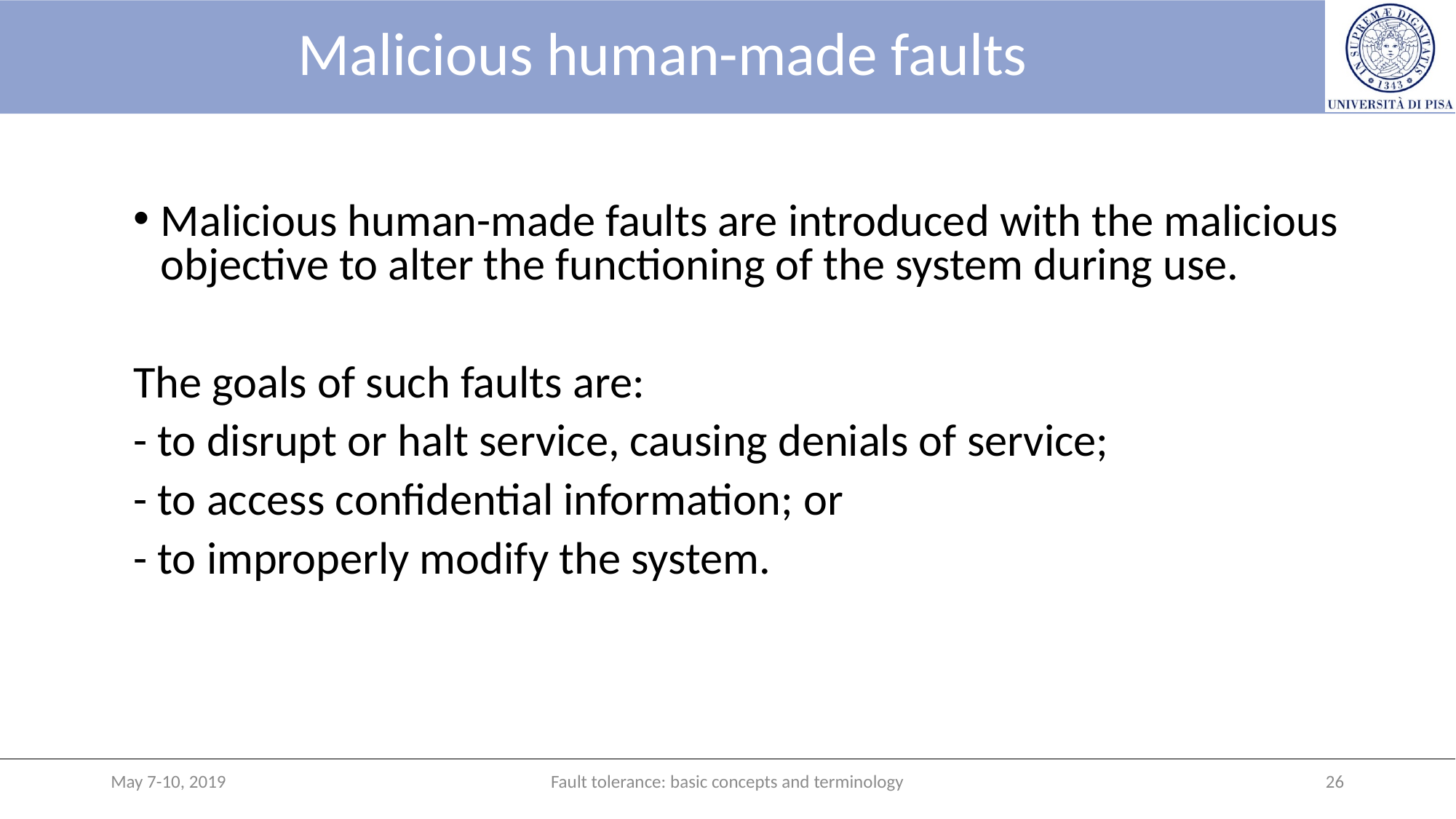

# Malicious human-made faults
Malicious human-made faults are introduced with the malicious objective to alter the functioning of the system during use.

The goals of such faults are:
- to disrupt or halt service, causing denials of service;
- to access confidential information; or
- to improperly modify the system.

May 7-10, 2019
Fault tolerance: basic concepts and terminology
26